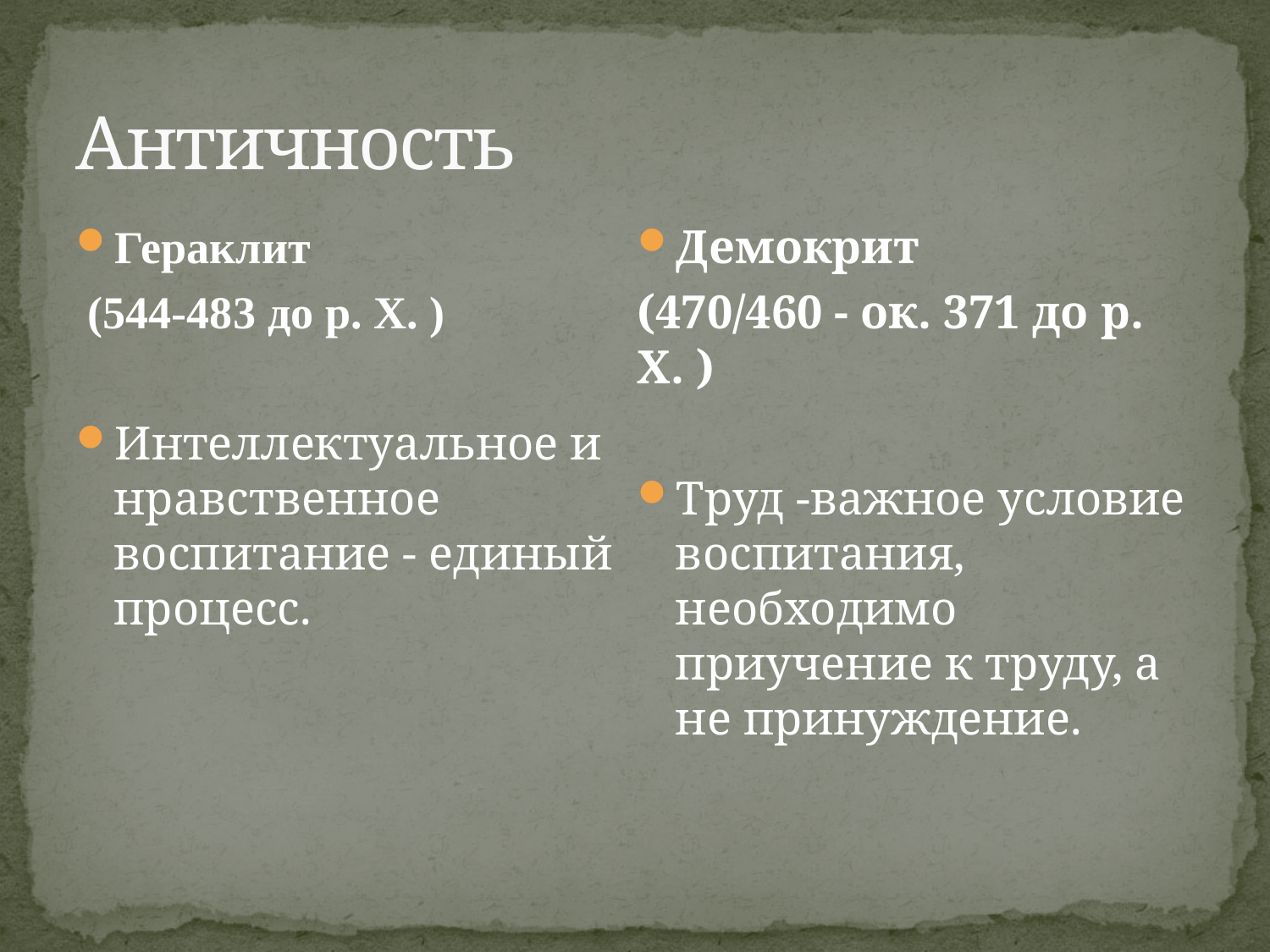

# Античность
Гераклит
 (544-483 до р. Х. )

Интеллектуальное и нравственное воспитание - единый процесс.
Демокрит
(470/460 - ок. 371 до р. Х. )

Труд -важное условие воспитания, необходимо приучение к труду, а не принуждение.